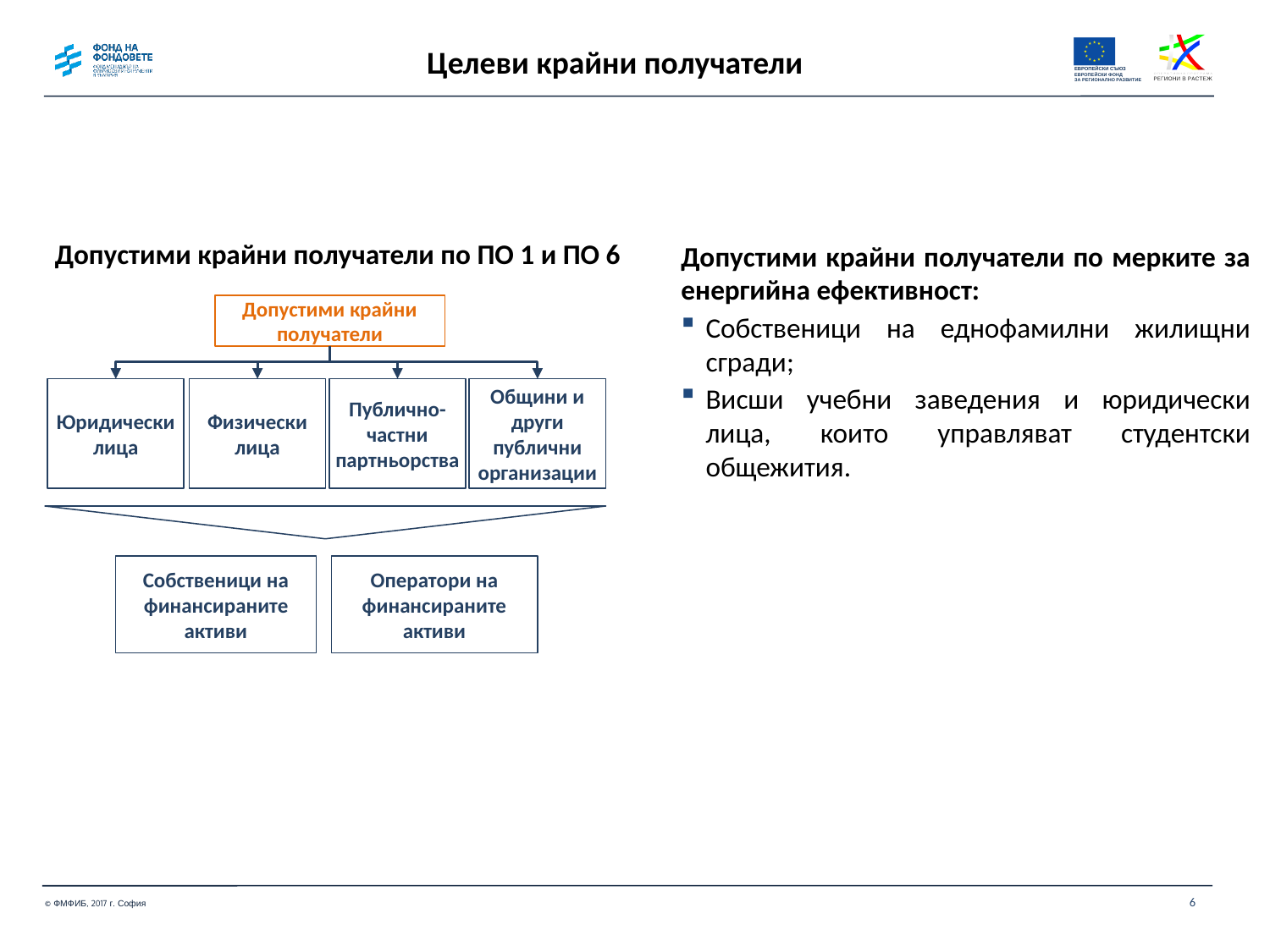

Целеви крайни получатели
Допустими крайни получатели по ПО 1 и ПО 6
Допустими крайни получатели по мерките за енергийна ефективност:
Собственици на еднофамилни жилищни сгради;
Висши учебни заведения и юридически лица, които управляват студентски общежития.
Допустими крайни получатели
Юридически лица
Физически лица
Публично-частни партньорства
Общини и други публични организации

Собственици на финансираните активи
Оператори на финансираните активи
6